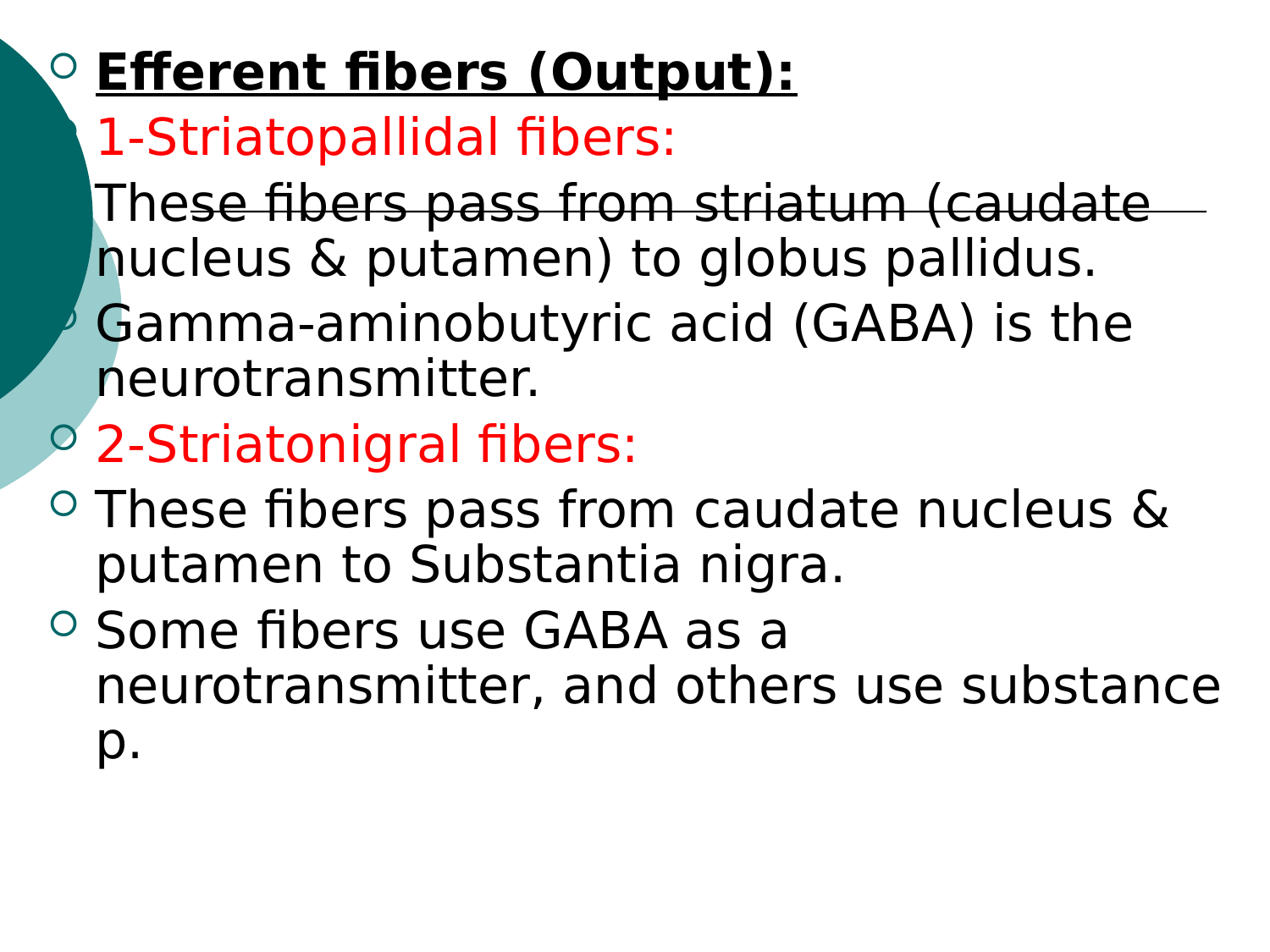

Efferent fibers (Output):
1-Striatopallidal fibers:
These fibers pass from striatum (caudate nucleus & putamen) to globus pallidus.
Gamma-aminobutyric acid (GABA) is the neurotransmitter.
2-Striatonigral fibers:
These fibers pass from caudate nucleus & putamen to Substantia nigra.
Some fibers use GABA as a neurotransmitter, and others use substance p.